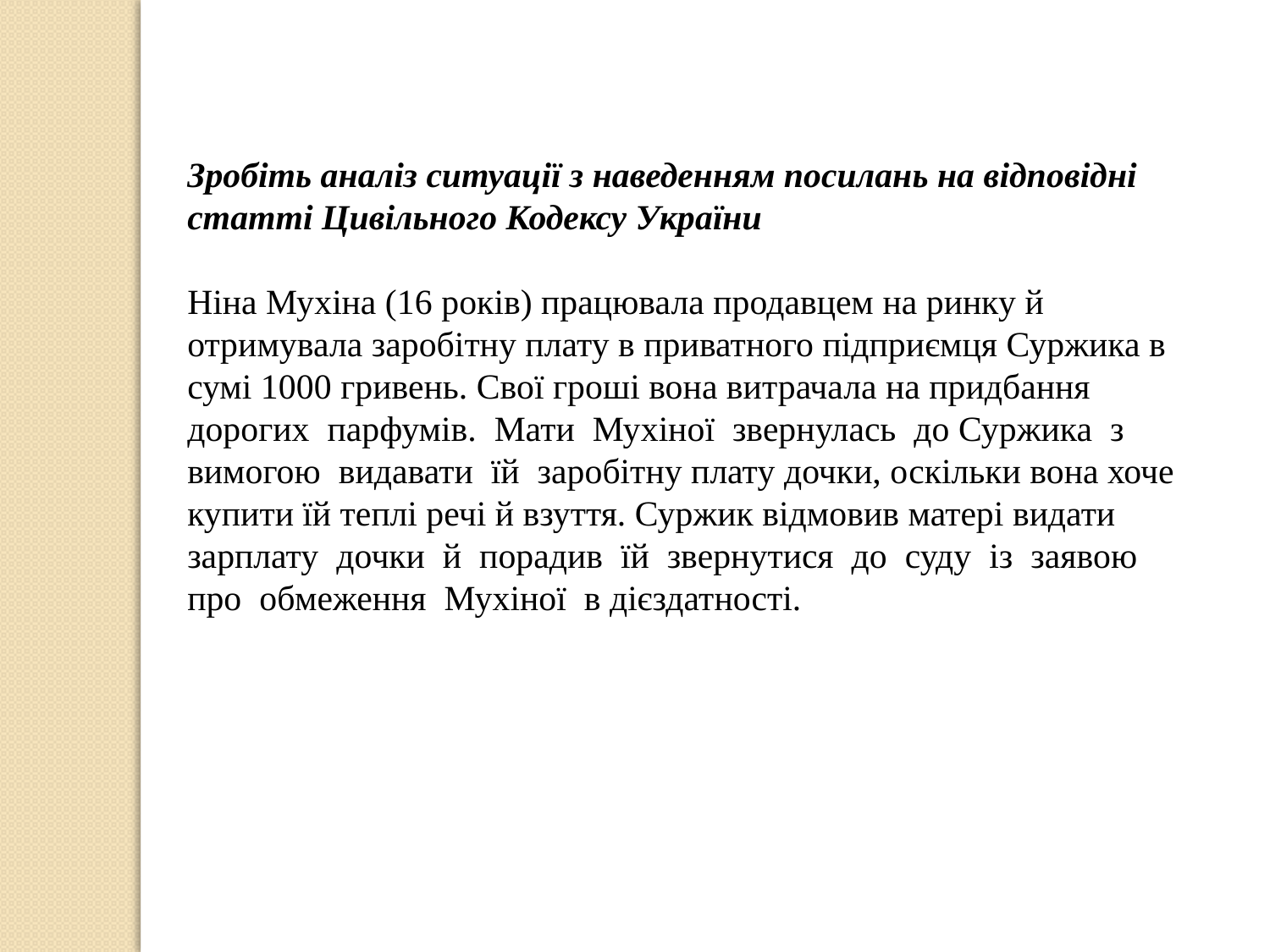

Зробіть аналіз ситуації з наведенням посилань на відповідні статті Цивільного Кодексу України

Ніна Мухіна (16 років) працювала продавцем на ринку й отримувала заробітну плату в приватного підприємця Суржика в сумі 1000 гривень. Свої гроші вона витрачала на придбання дорогих  парфумів.  Мати  Мухіної  звернулась  до Суржика  з  вимогою  видавати  їй  заробітну плату дочки, оскільки вона хоче купити їй теплі речі й взуття. Суржик відмовив матері видати зарплату  дочки  й  порадив  їй  звернутися  до  суду  із  заявою  про  обмеження  Мухіної  в дієздатності.